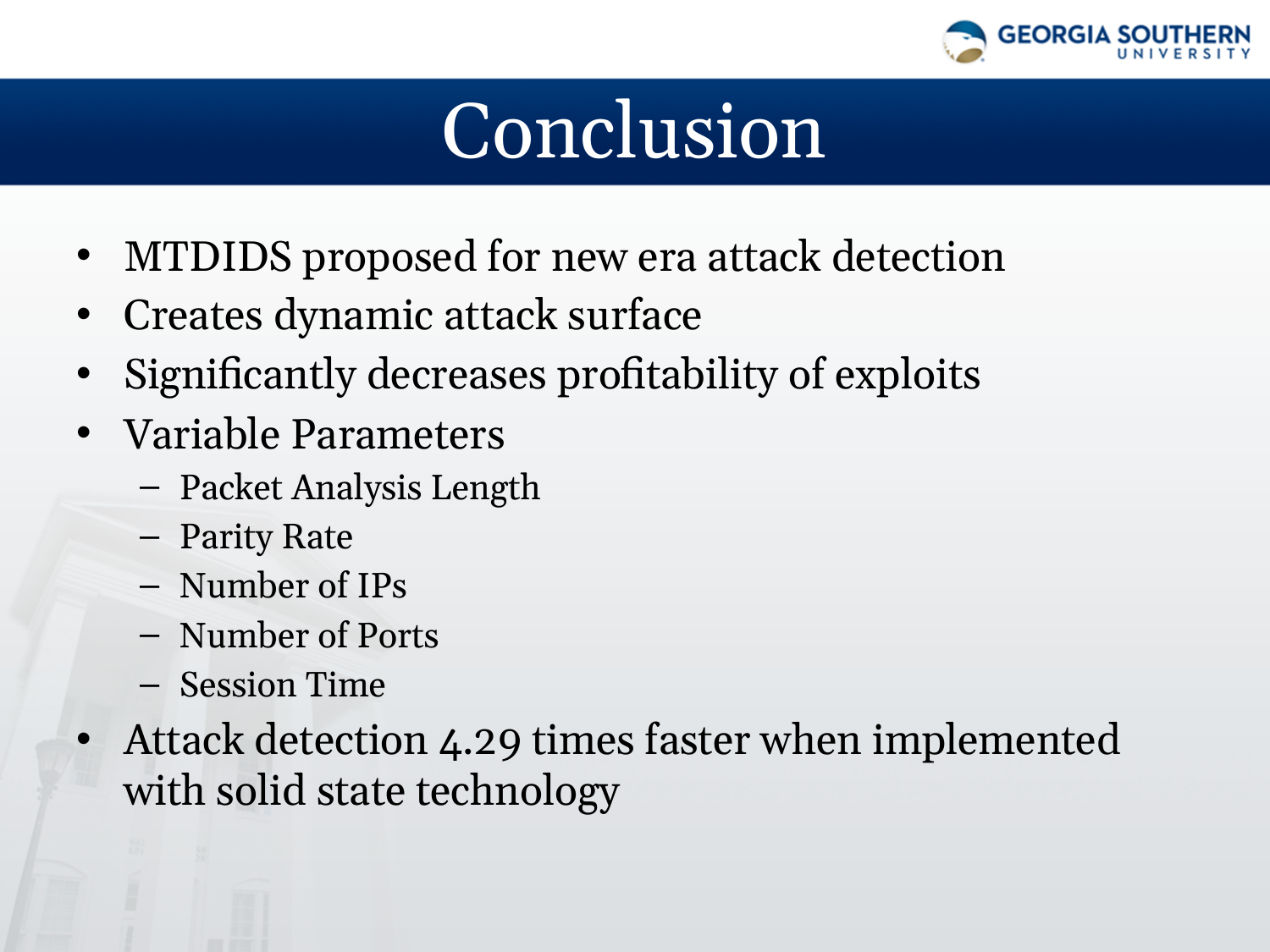

# Conclusion
MTDIDS proposed for new era attack detection
Creates dynamic attack surface
Significantly decreases profitability of exploits
Variable Parameters
Packet Analysis Length
Parity Rate
Number of IPs
Number of Ports
Session Time
Attack detection 4.29 times faster when implemented with solid state technology